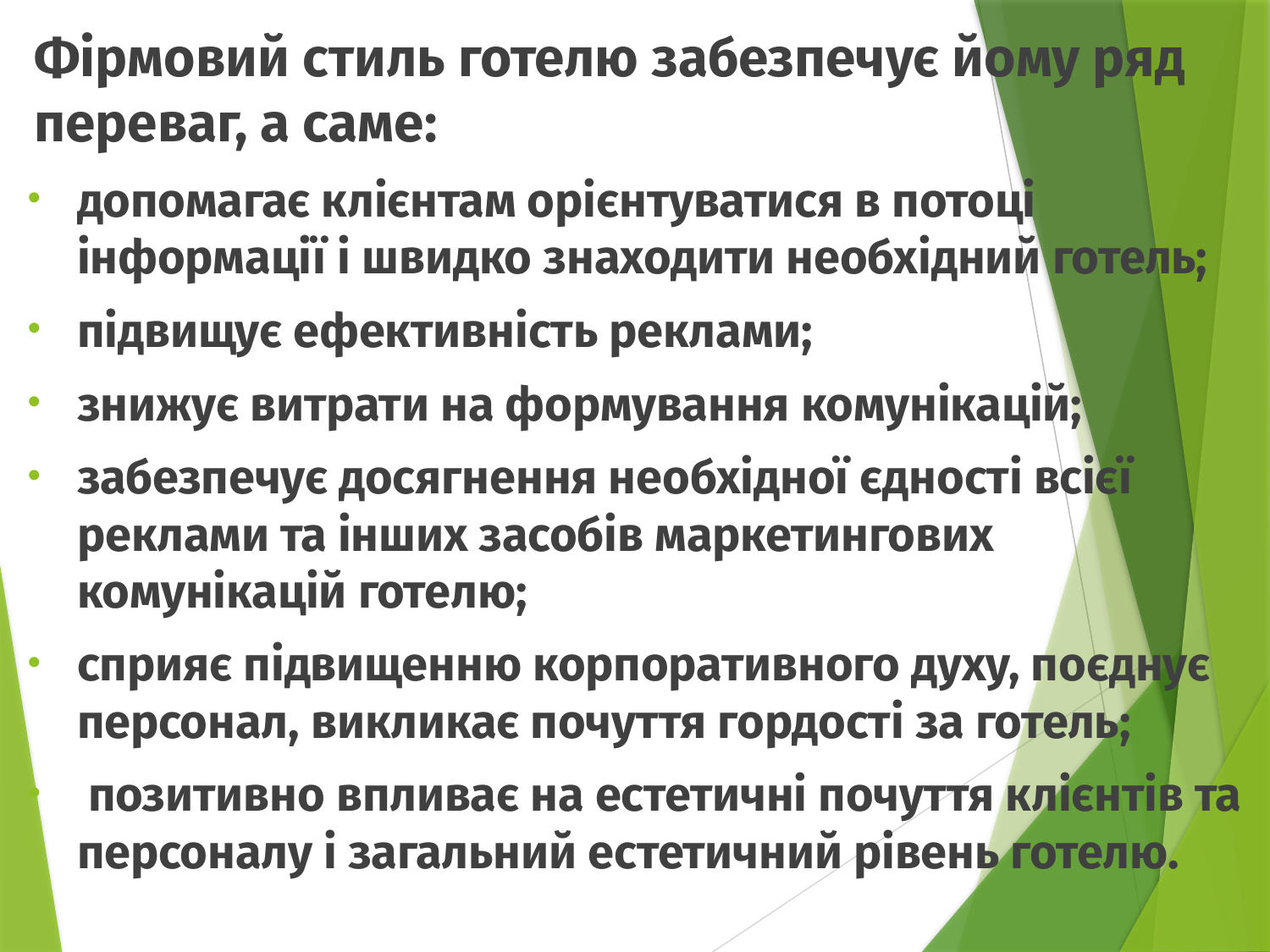

Фірмовий стиль готелю забезпечує йому ряд переваг, а саме:
допомагає клієнтам орієнтуватися в потоці інформації і швидко знаходити необхідний готель;
підвищує ефективність реклами;
знижує витрати на формування комунікацій;
забезпечує досягнення необхідної єдності всієї реклами та інших засобів маркетингових комунікацій готелю;
сприяє підвищенню корпоративного духу, поєднує персонал, викликає почуття гордості за готель;
 позитивно впливає на естетичні почуття клієнтів та персоналу і загальний естетичний рівень готелю.